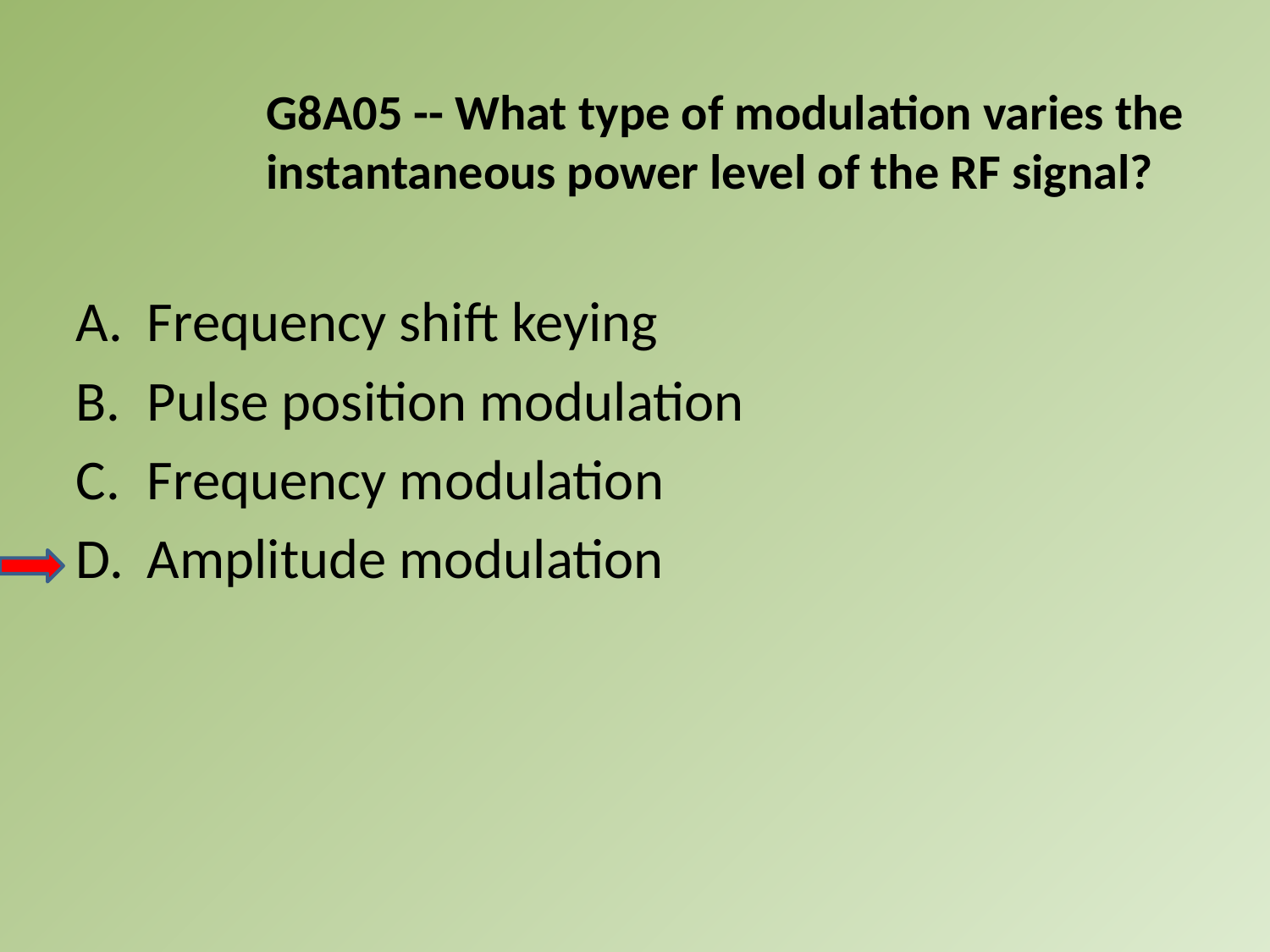

G8A05 -- What type of modulation varies the instantaneous power level of the RF signal?
A.	Frequency shift keying
B.	Pulse position modulation
C.	Frequency modulation
D.	Amplitude modulation